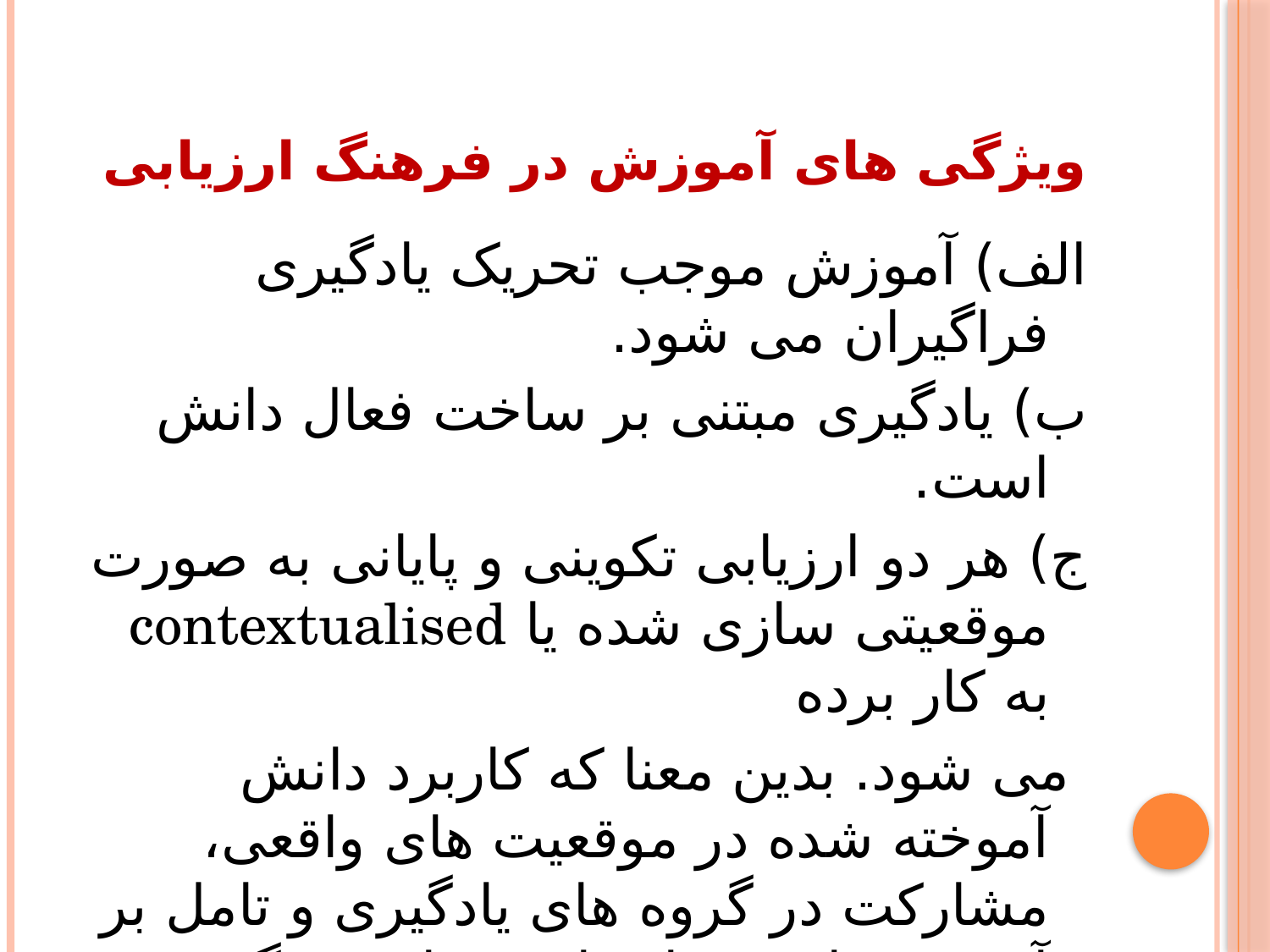

# ویژگی های آموزش در فرهنگ ارزیابی
الف) آموزش موجب تحریک یادگیری فراگیران می شود.
ب) یادگیری مبتنی بر ساخت فعال دانش است.
ج) هر دو ارزیابی تکوینی و پایانی به صورت موقعیتی سازی شده یا contextualised به کار برده
 می شود. بدین معنا که کاربرد دانش آموخته شده در موقعیت های واقعی، مشارکت در گروه های یادگیری و تامل بر آموخته ها مورد ارزیابی قرار می گیرد .